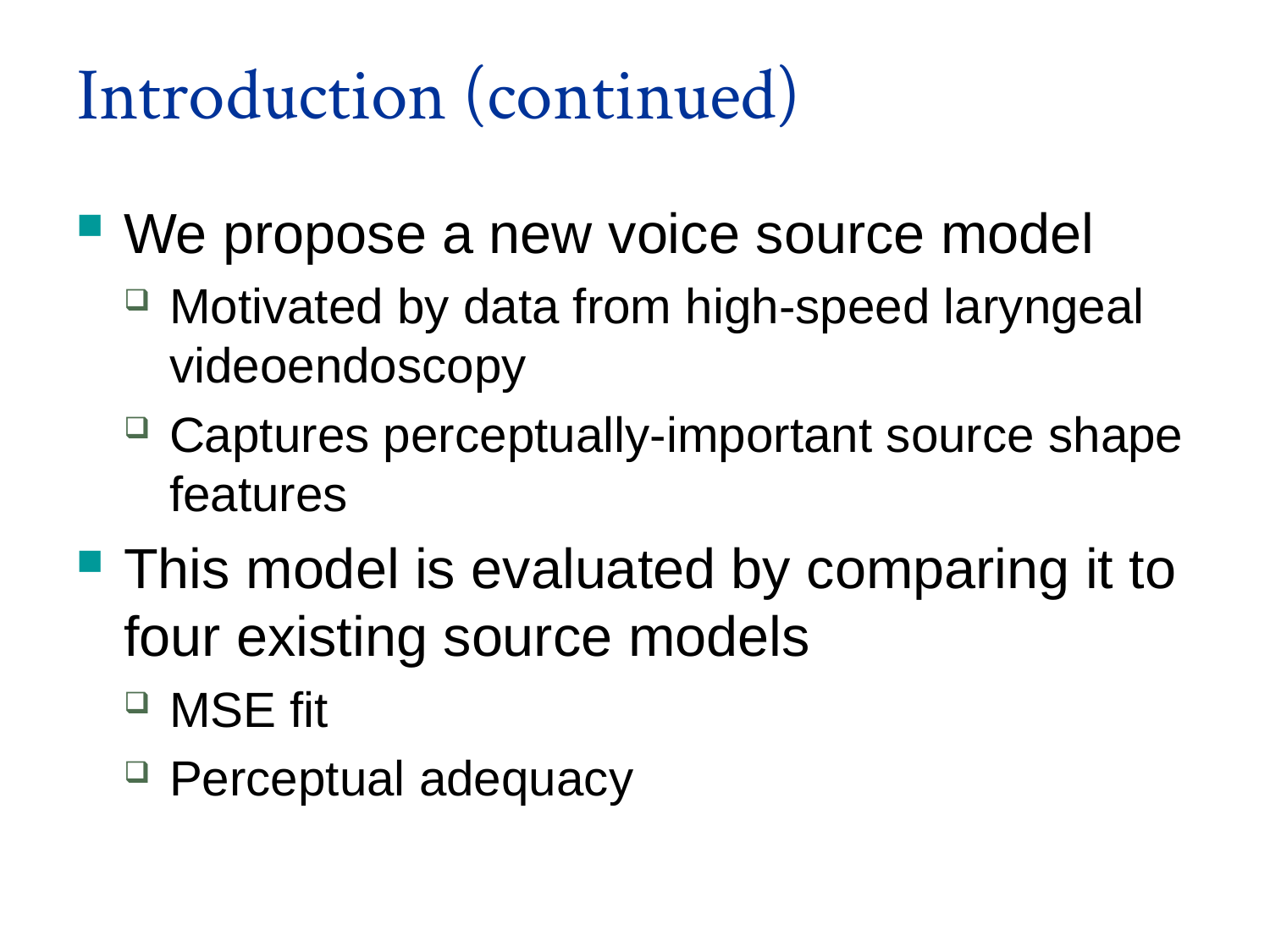

# Introduction (continued)
We propose a new voice source model
Motivated by data from high-speed laryngeal videoendoscopy
Captures perceptually-important source shape features
This model is evaluated by comparing it to four existing source models
MSE fit
Perceptual adequacy
3